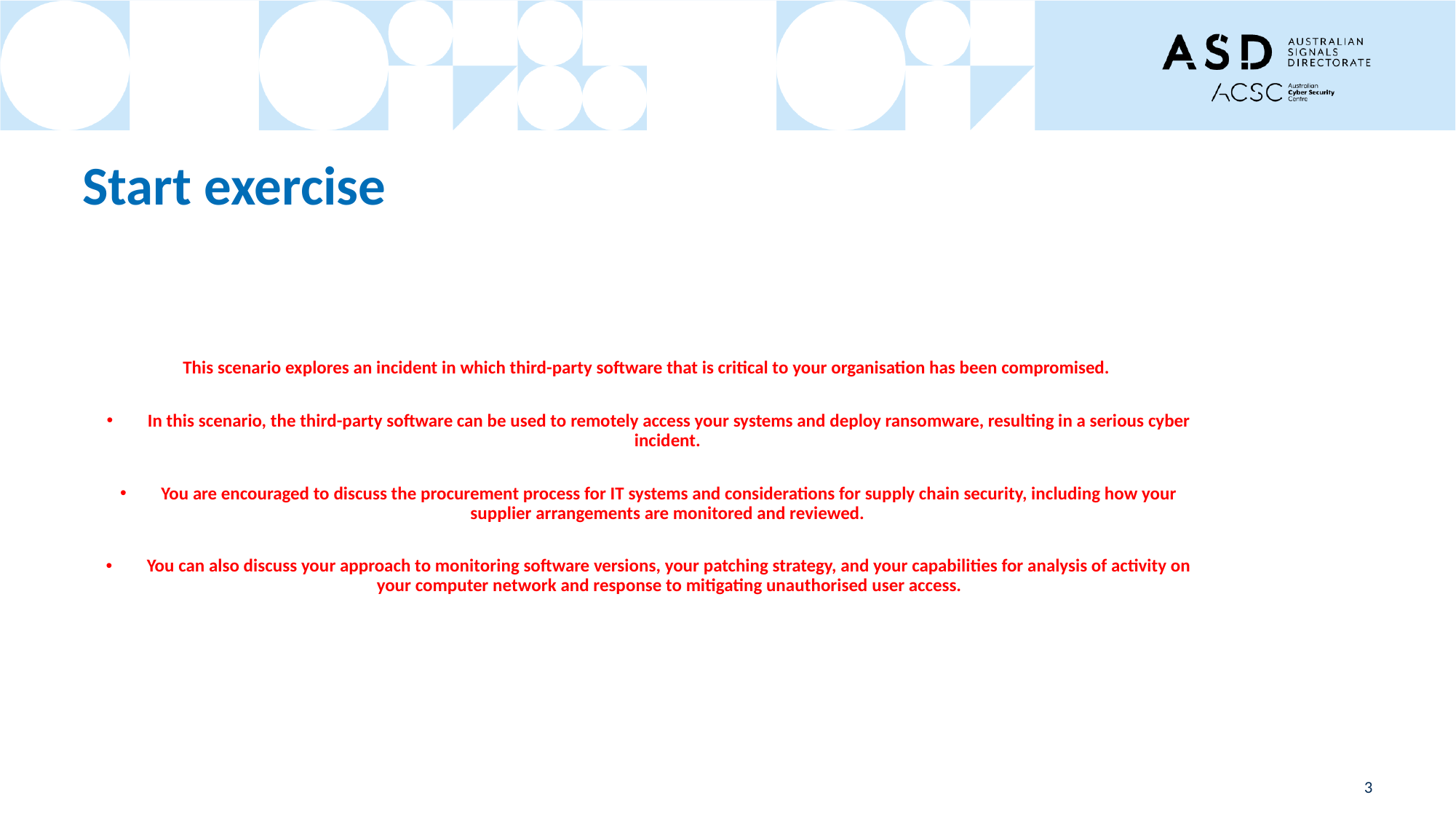

# Start exercise
This scenario explores an incident in which third-party software that is critical to your organisation has been compromised.
In this scenario, the third-party software can be used to remotely access your systems and deploy ransomware, resulting in a serious cyber incident.
You are encouraged to discuss the procurement process for IT systems and considerations for supply chain security, including how your supplier arrangements are monitored and reviewed.
You can also discuss your approach to monitoring software versions, your patching strategy, and your capabilities for analysis of activity on your computer network and response to mitigating unauthorised user access.
3